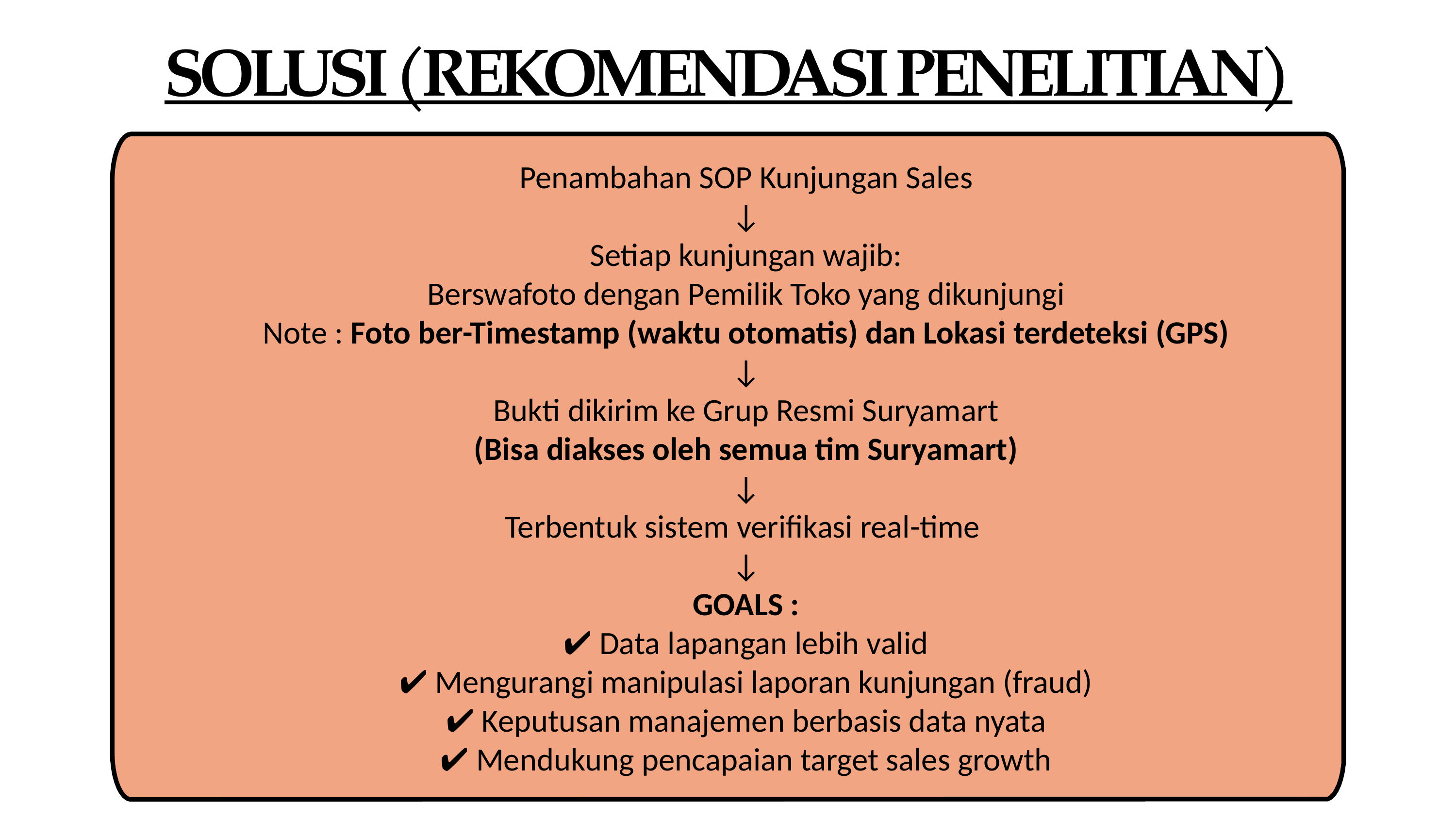

SOLUSI (REKOMENDASI PENELITIAN)

Penambahan SOP Kunjungan Sales
↓
Setiap kunjungan wajib:
Berswafoto dengan Pemilik Toko yang dikunjungi
Note : Foto ber-Timestamp (waktu otomatis) dan Lokasi terdeteksi (GPS)
↓
Bukti dikirim ke Grup Resmi Suryamart
(Bisa diakses oleh semua tim Suryamart)
↓
Terbentuk sistem verifikasi real-time
↓
GOALS :
✔ Data lapangan lebih valid
✔ Mengurangi manipulasi laporan kunjungan (fraud)
✔ Keputusan manajemen berbasis data nyata
✔ Mendukung pencapaian target sales growth